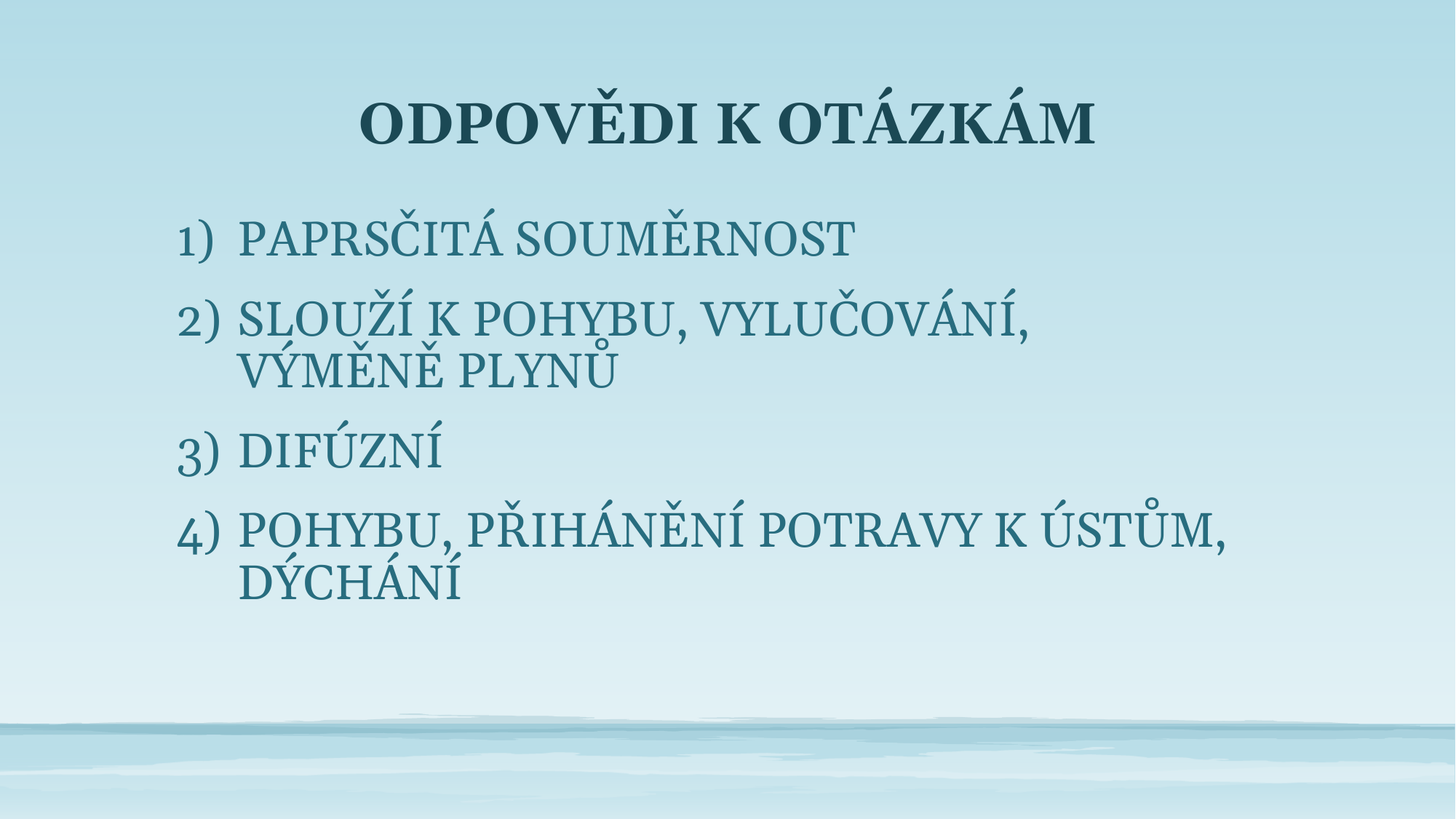

# ODPOVĚDI K OTÁZKÁM
PAPRSČITÁ SOUMĚRNOST
SLOUŽÍ K POHYBU, VYLUČOVÁNÍ, VÝMĚNĚ PLYNŮ
DIFÚZNÍ
POHYBU, PŘIHÁNĚNÍ POTRAVY K ÚSTŮM, DÝCHÁNÍ